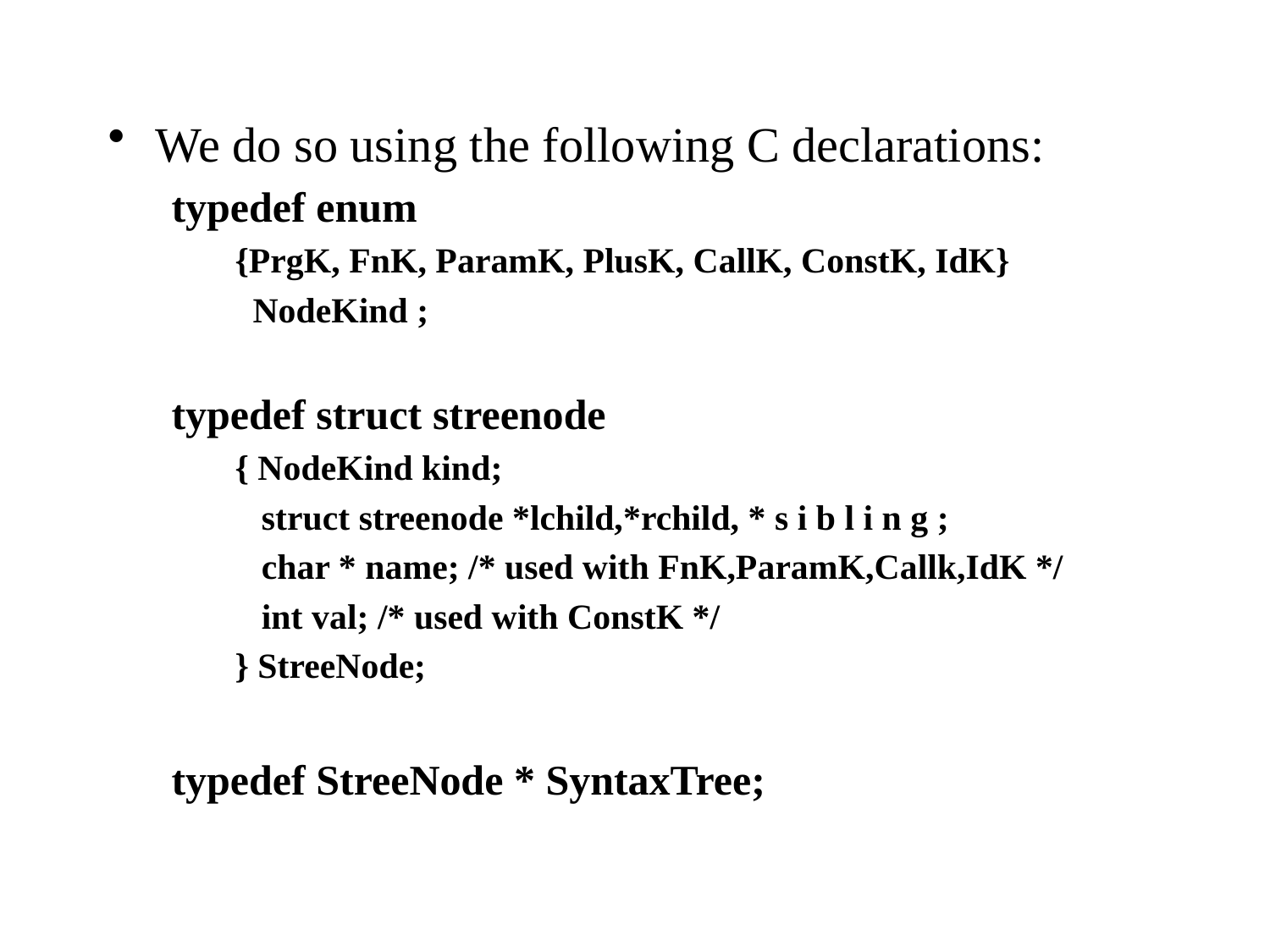

We do so using the following C declarations:
typedef enum
{PrgK, FnK, ParamK, PlusK, CallK, ConstK, IdK}
  NodeKind ;

typedef struct streenode
{ NodeKind kind;
   struct streenode *lchild,*rchild, * s i b l i n g ;
   char * name; /* used with FnK,ParamK,Callk,IdK */
   int val; /* used with ConstK */
} StreeNode;

typedef StreeNode * SyntaxTree;